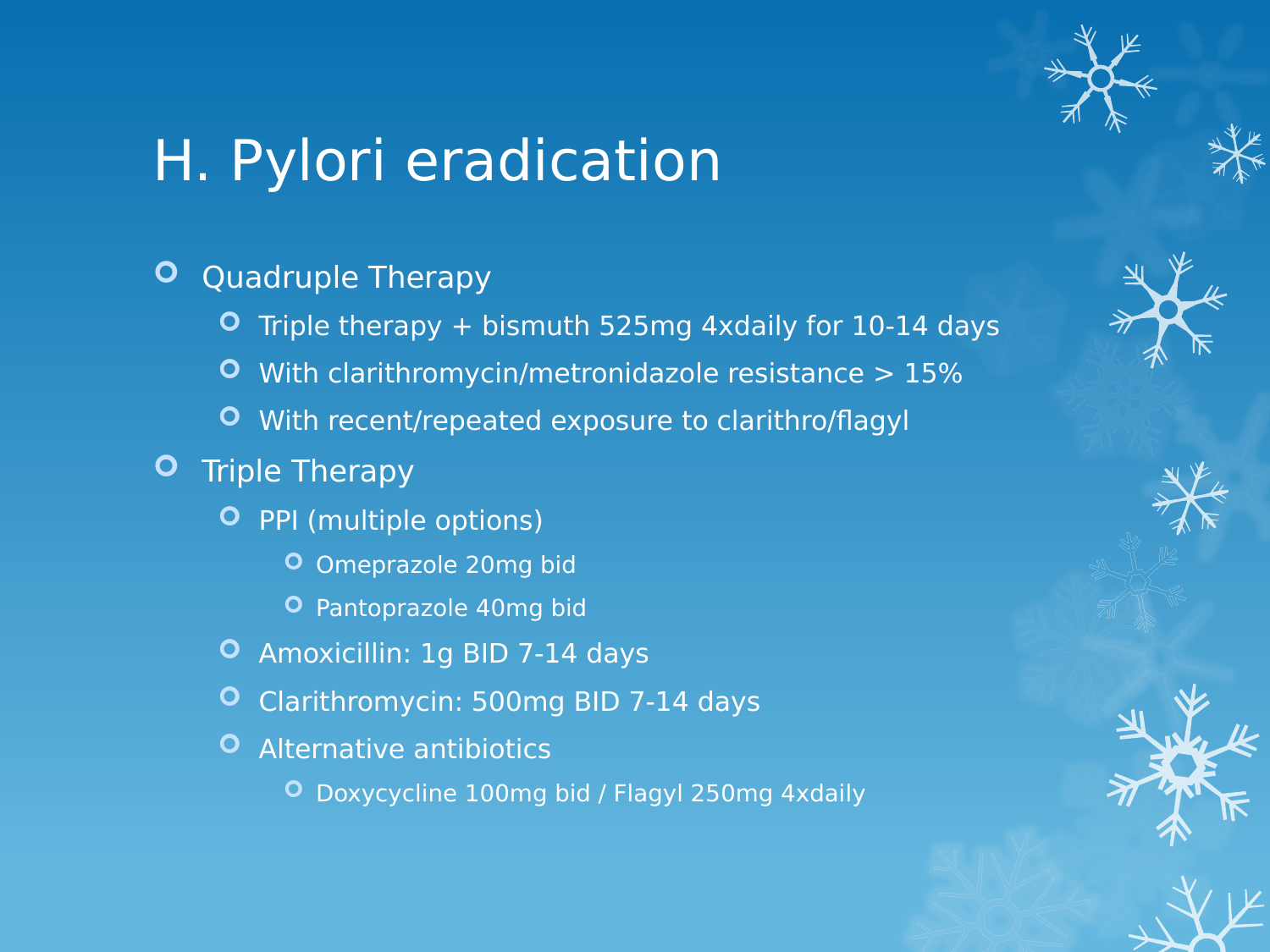

# H. Pylori eradication
Quadruple Therapy
Triple therapy + bismuth 525mg 4xdaily for 10-14 days
With clarithromycin/metronidazole resistance > 15%
With recent/repeated exposure to clarithro/flagyl
Triple Therapy
PPI (multiple options)
Omeprazole 20mg bid
Pantoprazole 40mg bid
Amoxicillin: 1g BID 7-14 days
Clarithromycin: 500mg BID 7-14 days
Alternative antibiotics
Doxycycline 100mg bid / Flagyl 250mg 4xdaily